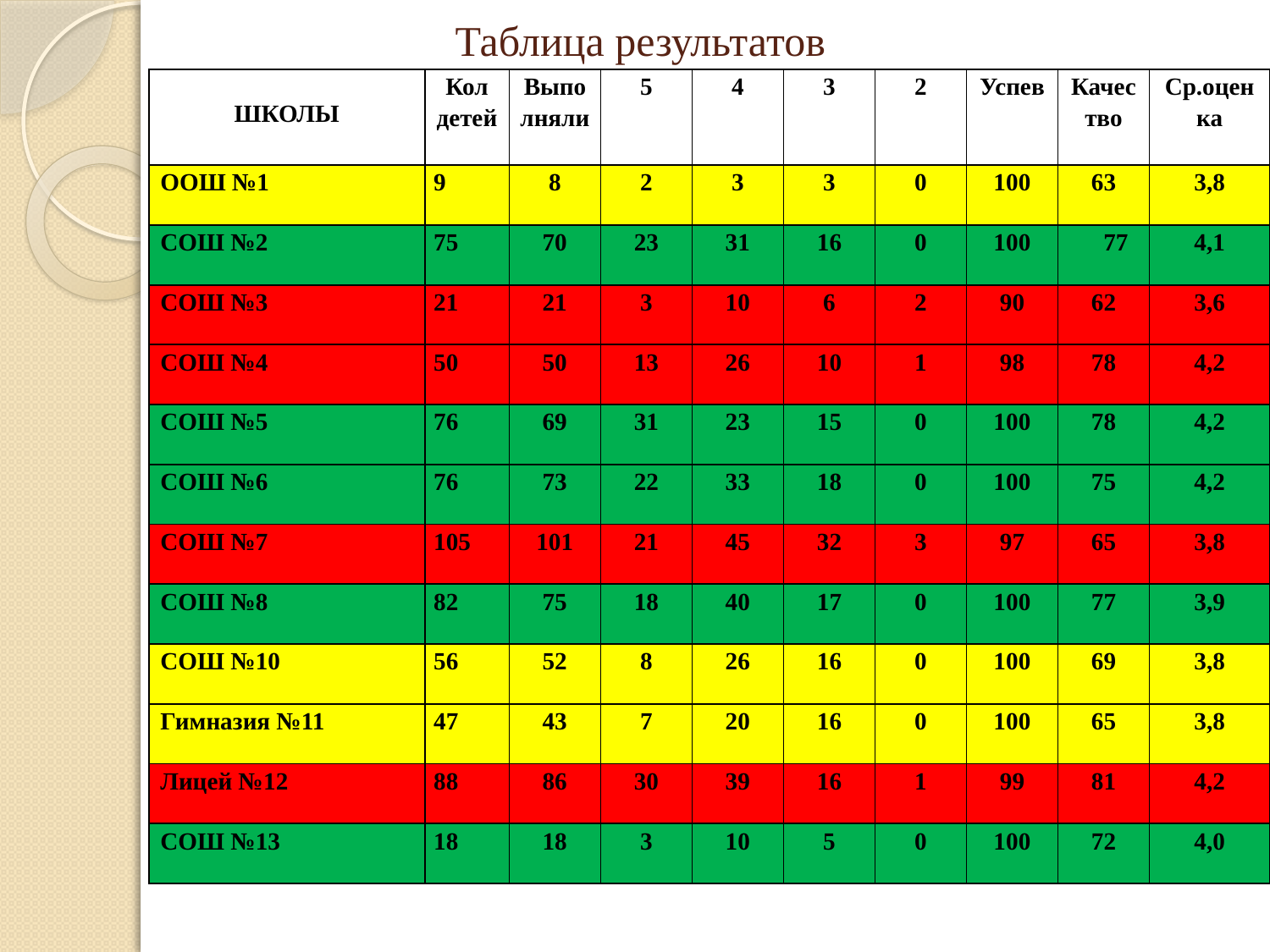

# Таблица результатов
| ШКОЛЫ | Кол детей | Выполняли | 5 | 4 | 3 | 2 | Успев | Качество | Ср.оценка |
| --- | --- | --- | --- | --- | --- | --- | --- | --- | --- |
| ООШ №1 | 9 | 8 | 2 | 3 | 3 | 0 | 100 | 63 | 3,8 |
| СОШ №2 | 75 | 70 | 23 | 31 | 16 | 0 | 100 | 77 | 4,1 |
| СОШ №3 | 21 | 21 | 3 | 10 | 6 | 2 | 90 | 62 | 3,6 |
| СОШ №4 | 50 | 50 | 13 | 26 | 10 | 1 | 98 | 78 | 4,2 |
| СОШ №5 | 76 | 69 | 31 | 23 | 15 | 0 | 100 | 78 | 4,2 |
| СОШ №6 | 76 | 73 | 22 | 33 | 18 | 0 | 100 | 75 | 4,2 |
| СОШ №7 | 105 | 101 | 21 | 45 | 32 | 3 | 97 | 65 | 3,8 |
| СОШ №8 | 82 | 75 | 18 | 40 | 17 | 0 | 100 | 77 | 3,9 |
| СОШ №10 | 56 | 52 | 8 | 26 | 16 | 0 | 100 | 69 | 3,8 |
| Гимназия №11 | 47 | 43 | 7 | 20 | 16 | 0 | 100 | 65 | 3,8 |
| Лицей №12 | 88 | 86 | 30 | 39 | 16 | 1 | 99 | 81 | 4,2 |
| СОШ №13 | 18 | 18 | 3 | 10 | 5 | 0 | 100 | 72 | 4,0 |